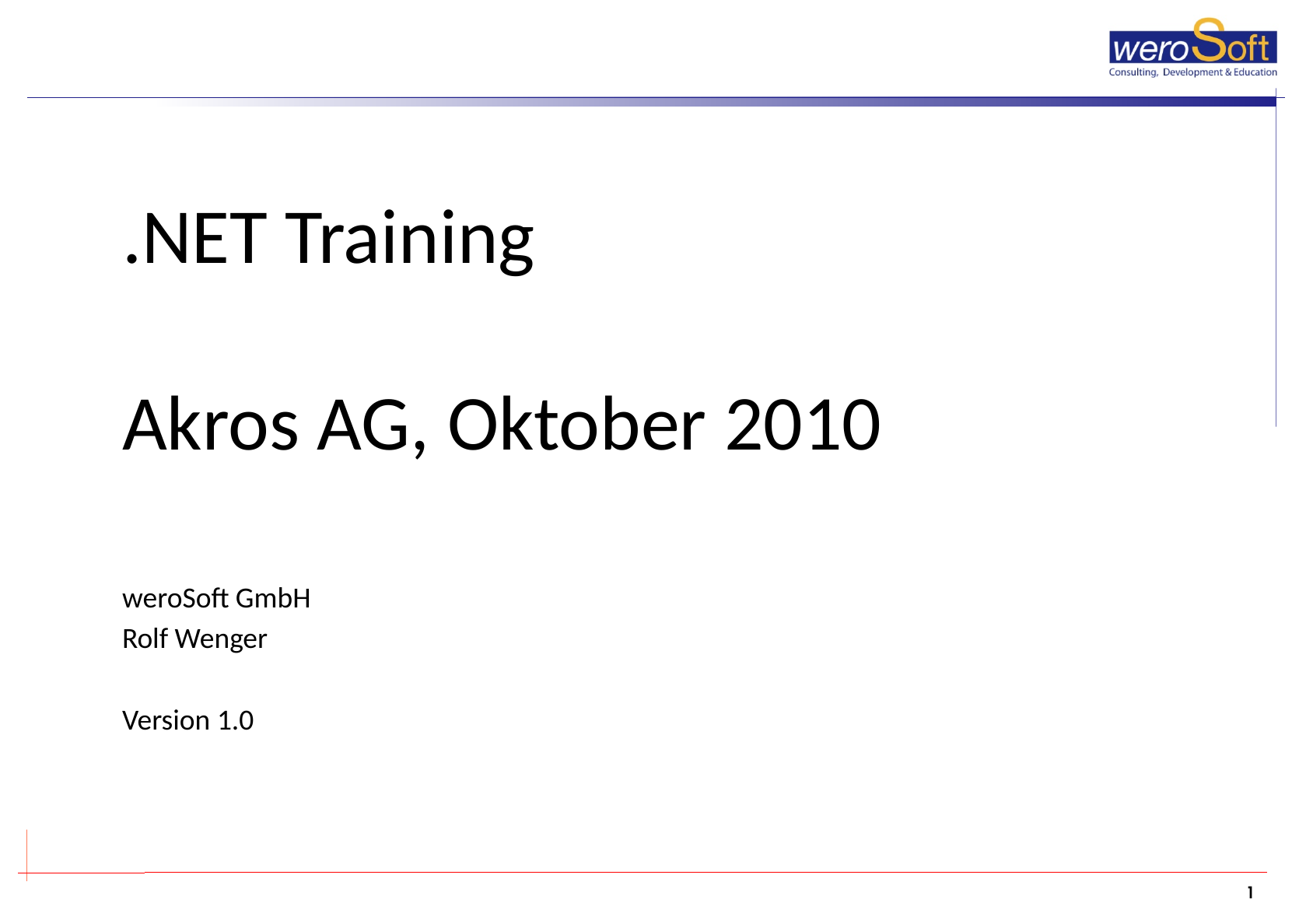

# .NET Training Akros AG, Oktober 2010

weroSoft GmbH
Rolf Wenger

Version 1.0
1